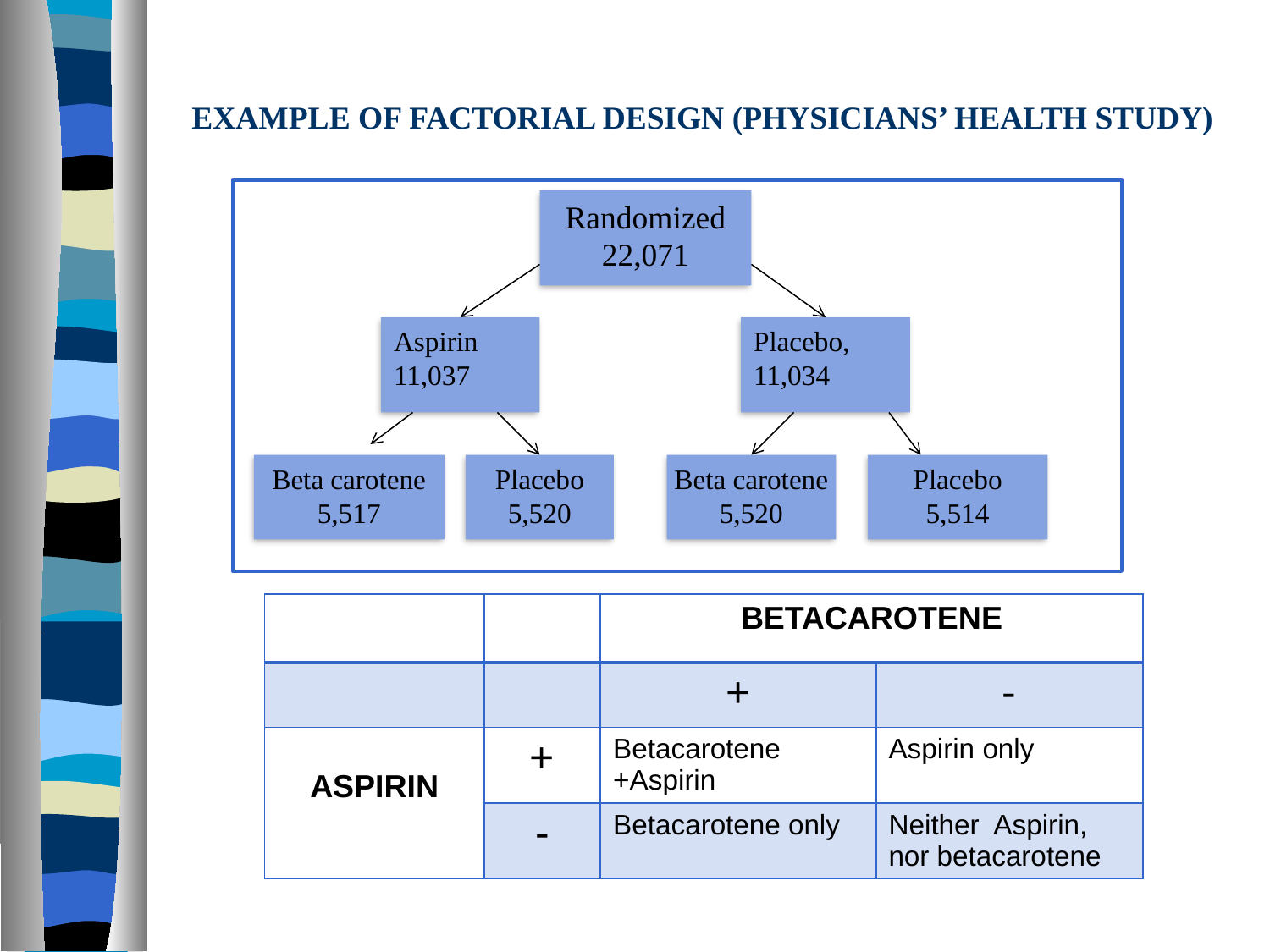

# EXAMPLE OF FACTORIAL DESIGN (PHYSICIANS’ HEALTH STUDY)

Randomized
22,071
Aspirin
11,037
Placebo,
11,034
Beta carotene
5,517
Placebo
5,520
Beta carotene
5,520
Placebo
5,514
|  |  | BETACAROTENE |  |
| --- | --- | --- | --- |
|  |  | + | - |
| ASPIRIN | + | Betacarotene +Aspirin | Aspirin only |
|  | - | Betacarotene only | Neither Aspirin, nor betacarotene |